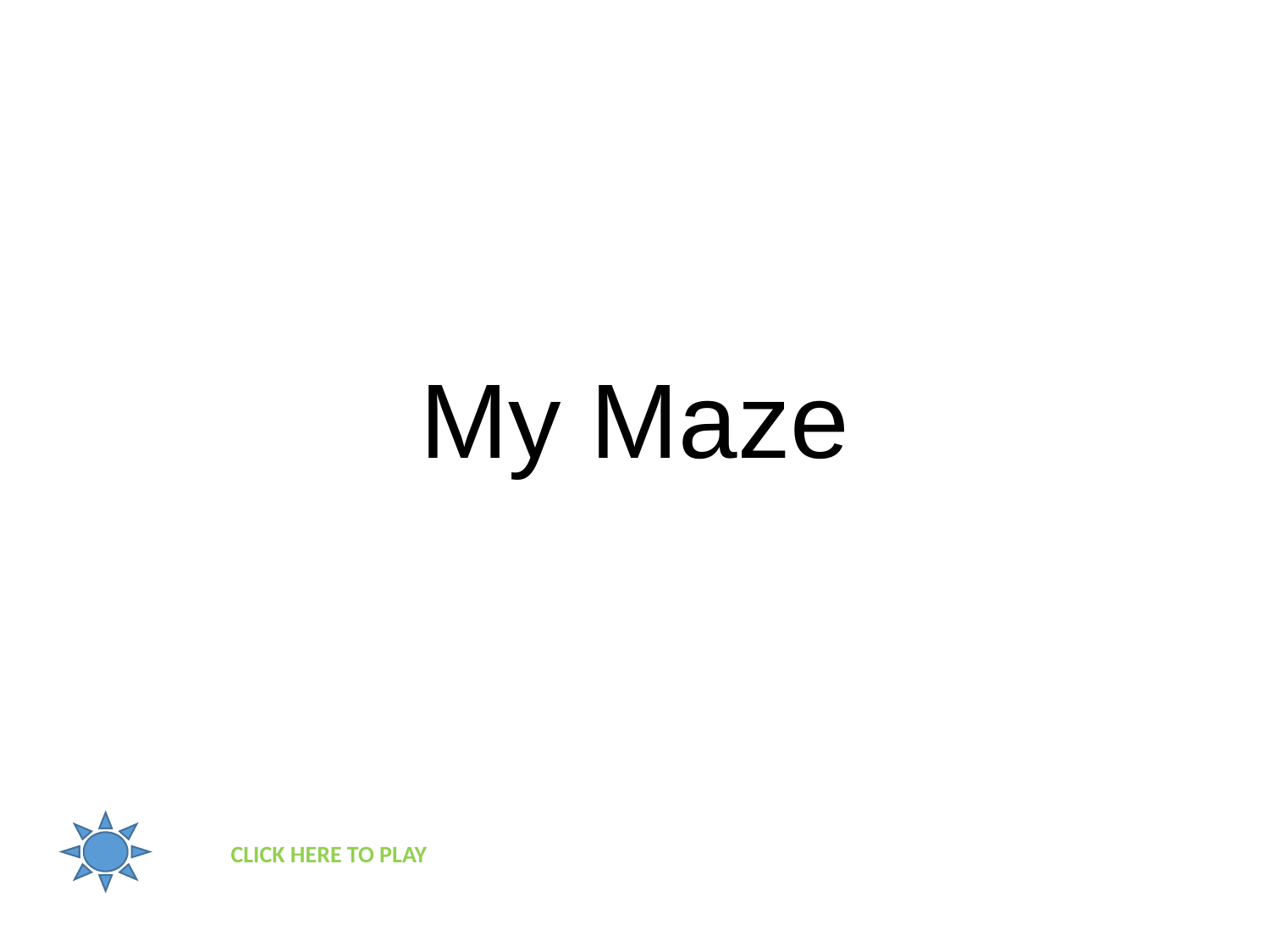

# My Maze

CLICK HERE TO PLAY